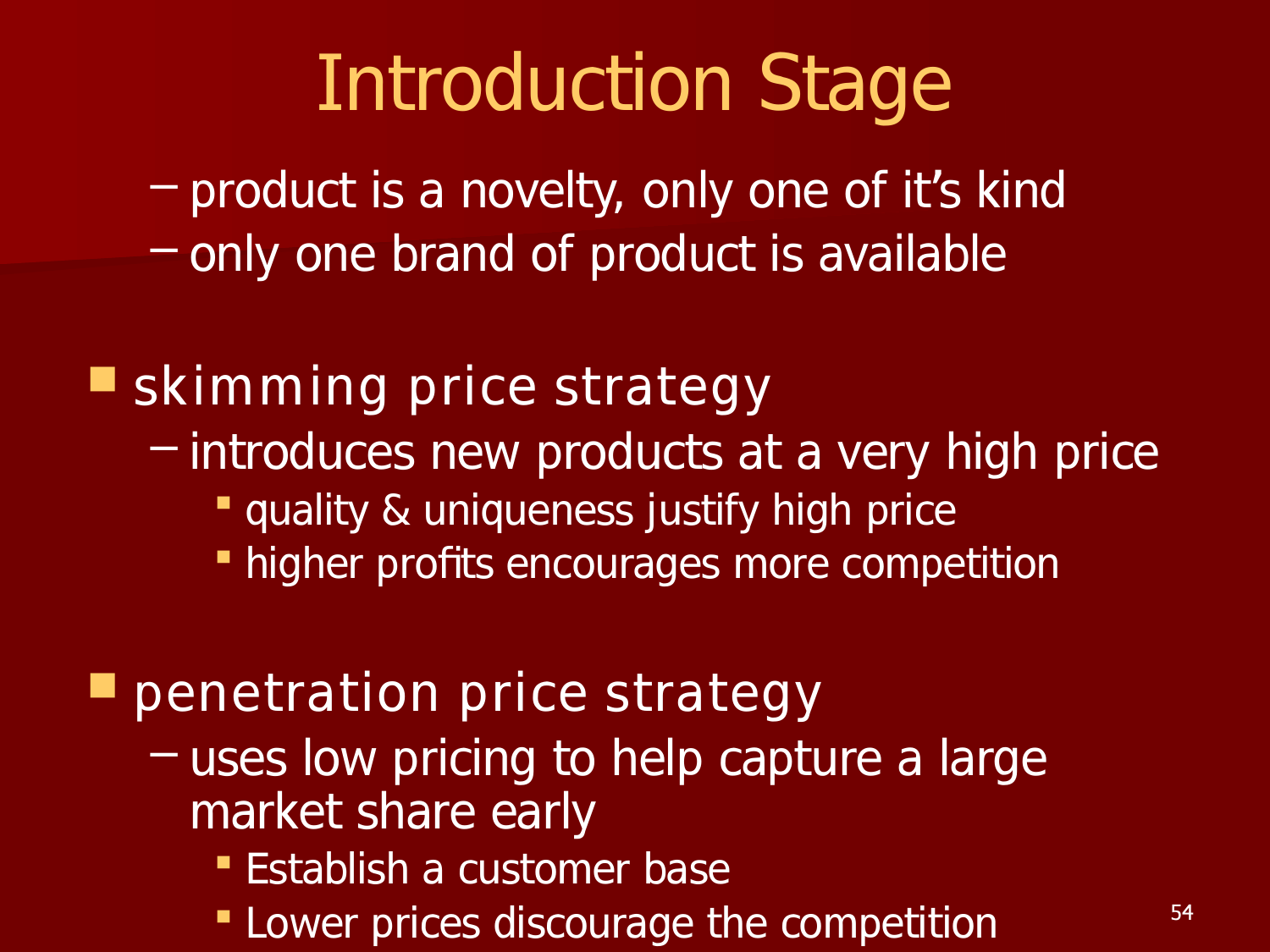

# Introduction Stage
product is a novelty, only one of it’s kind
only one brand of product is available

skimming price strategy
introduces new products at a very high price
quality & uniqueness justify high price
higher profits encourages more competition

penetration price strategy
uses low pricing to help capture a large market share early
Establish a customer base
Lower prices discourage the competition
54